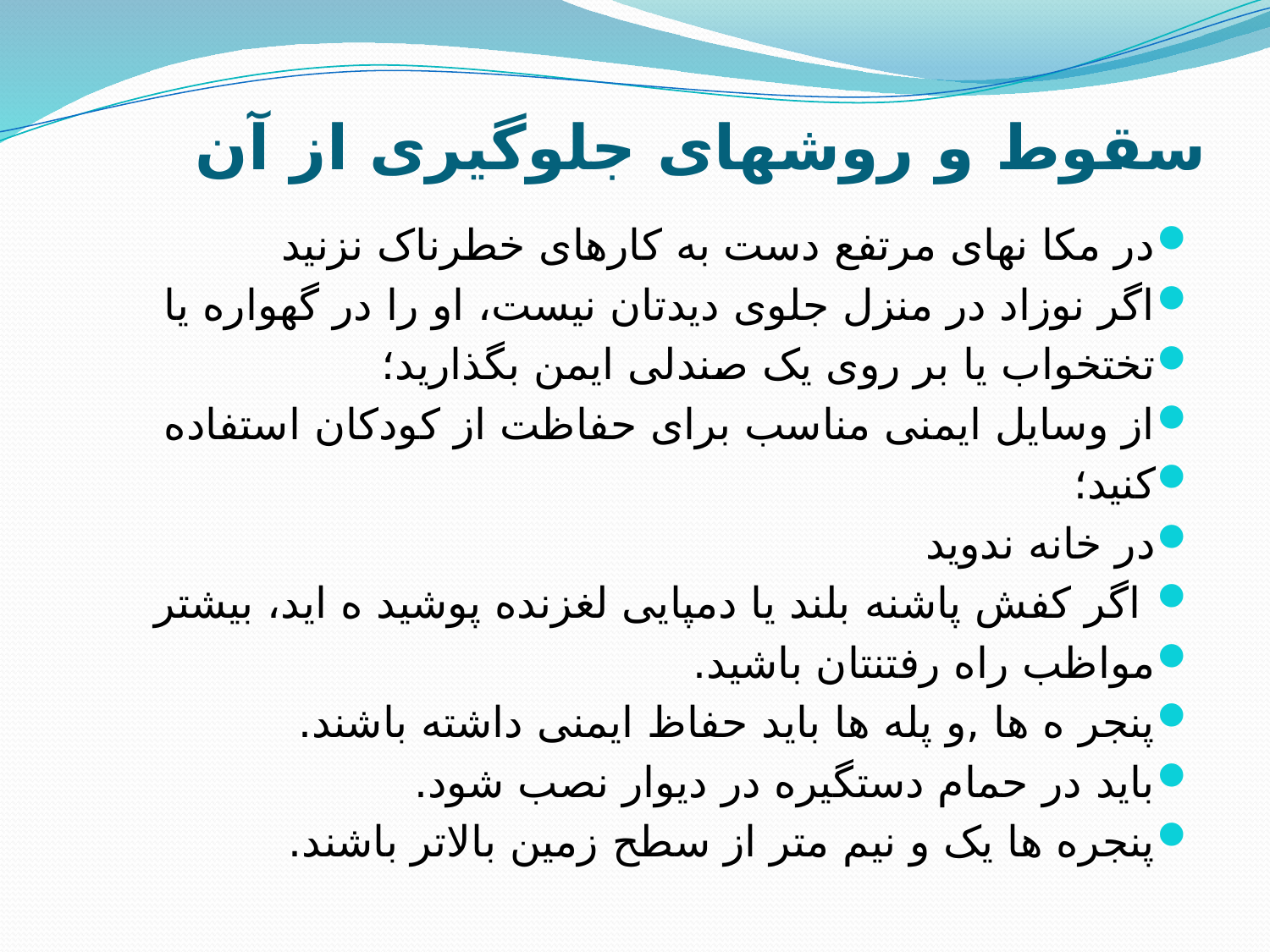

# سقوط و روشهای جلوگیری از آن
در مکا نهای مرتفع دست به کارهای خطرناک نزنید
اگر نوزاد در منزل جلوی دیدتان نیست، او را در گهواره یا
تختخواب یا بر روی یک صندلی ایمن بگذارید؛
از وسایل ایمنی مناسب برای حفاظت از کودکان استفاده
کنید؛
در خانه ندوید
 اگر کفش پاشنه بلند یا دمپایی لغزنده پوشید ه اید، بیشتر
مواظب راه رفتنتان باشید.
پنجر ه ها ,و پله ها باید حفاظ ایمنی داشته باشند.
باید در حمام دستگیره در دیوار نصب شود.
پنجره ها یک و نیم متر از سطح زمین بالاتر باشند.